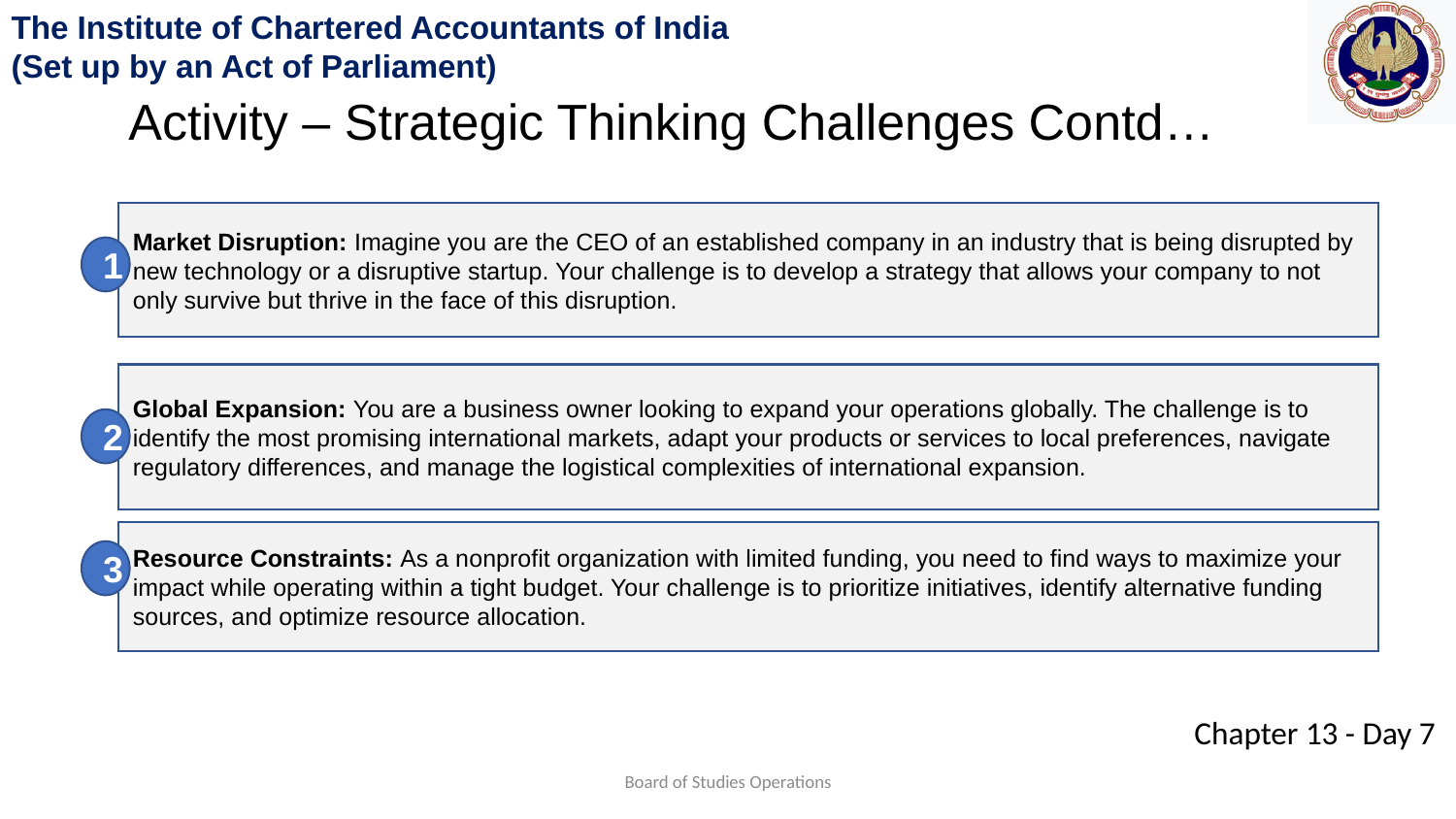

Activity – Strategic Thinking Challenges Contd…
Market Disruption: Imagine you are the CEO of an established company in an industry that is being disrupted by new technology or a disruptive startup. Your challenge is to develop a strategy that allows your company to not only survive but thrive in the face of this disruption.
1
Global Expansion: You are a business owner looking to expand your operations globally. The challenge is to identify the most promising international markets, adapt your products or services to local preferences, navigate regulatory differences, and manage the logistical complexities of international expansion.
2
Resource Constraints: As a nonprofit organization with limited funding, you need to find ways to maximize your impact while operating within a tight budget. Your challenge is to prioritize initiatives, identify alternative funding sources, and optimize resource allocation.
3
Board of Studies Operations